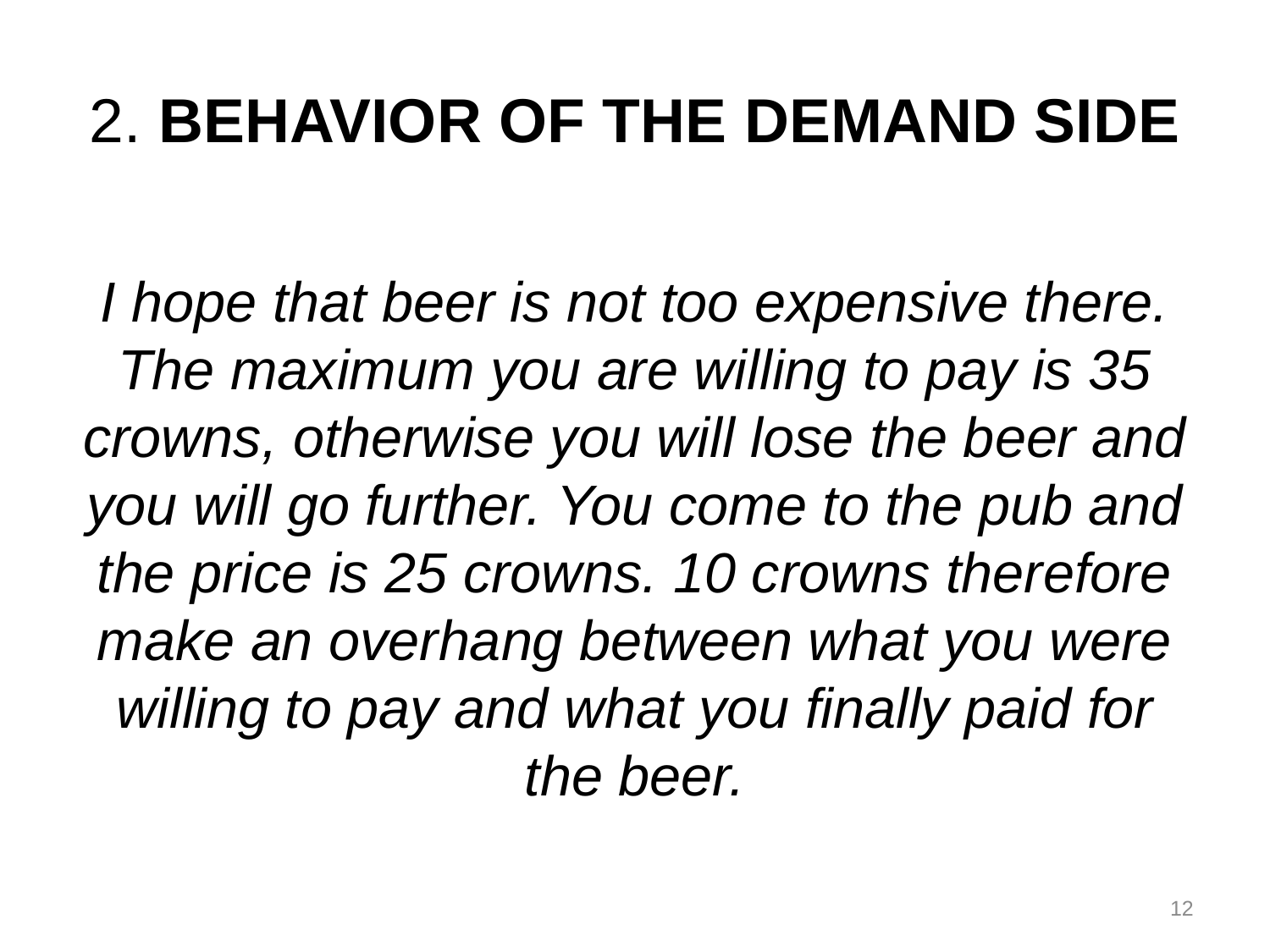

# 2. behavior of the demand side
I hope that beer is not too expensive there. The maximum you are willing to pay is 35 crowns, otherwise you will lose the beer and you will go further. You come to the pub and the price is 25 crowns. 10 crowns therefore make an overhang between what you were willing to pay and what you finally paid for the beer.
12